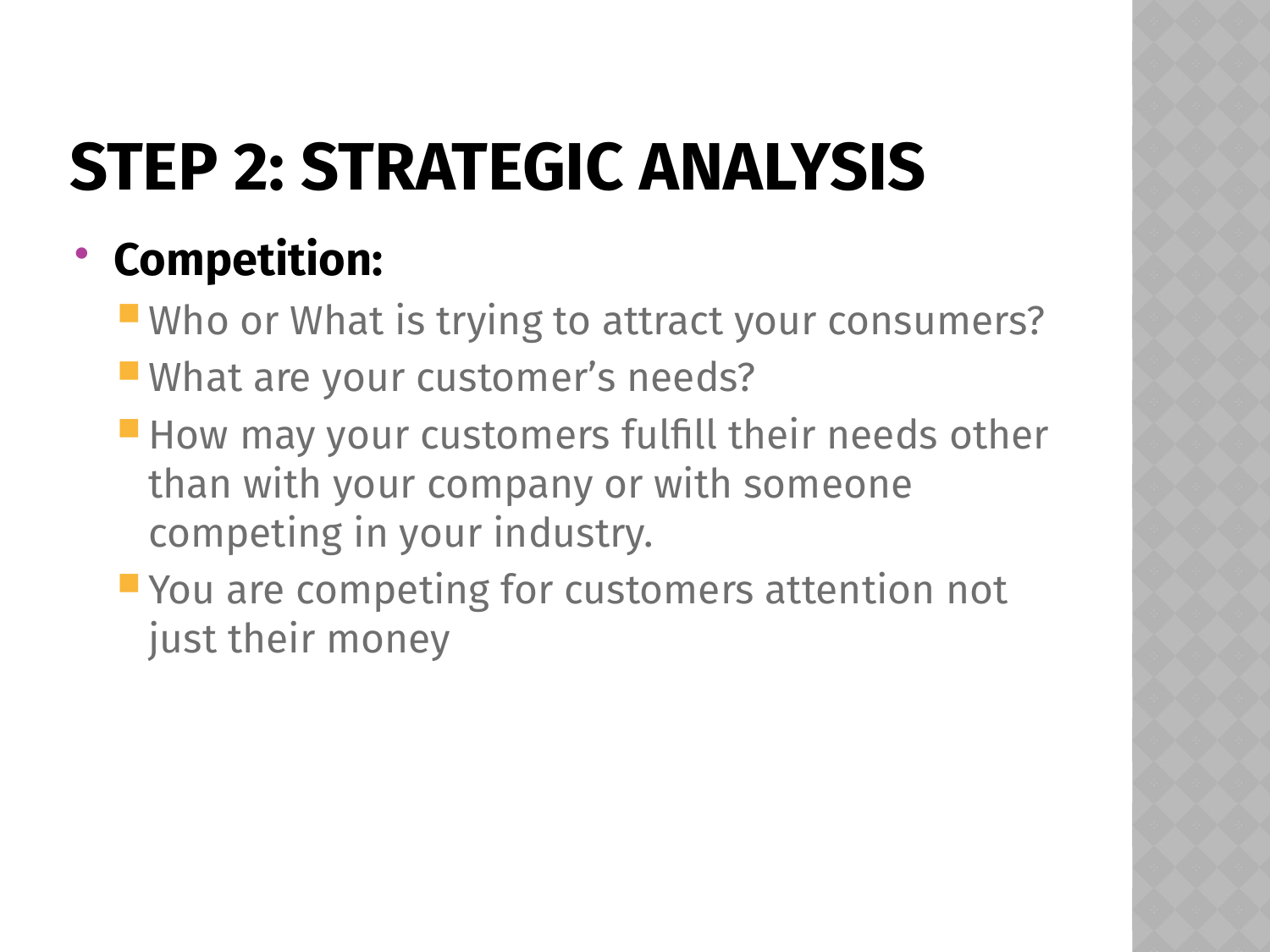

# Step 2: Strategic Analysis
Competition:
Who or What is trying to attract your consumers?
What are your customer’s needs?
How may your customers fulfill their needs other than with your company or with someone competing in your industry.
You are competing for customers attention not just their money